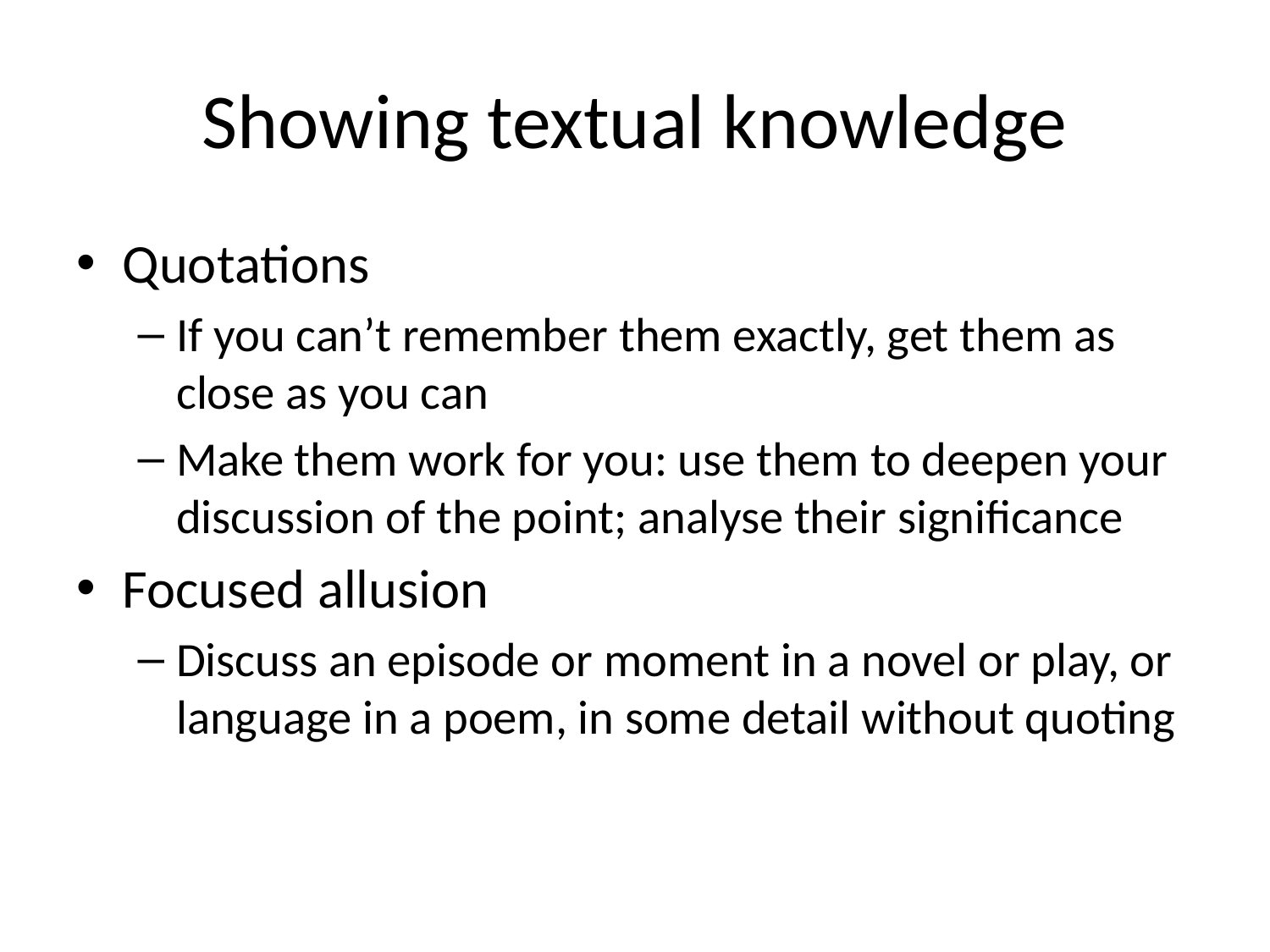

# Showing textual knowledge
Quotations
If you can’t remember them exactly, get them as close as you can
Make them work for you: use them to deepen your discussion of the point; analyse their significance
Focused allusion
Discuss an episode or moment in a novel or play, or language in a poem, in some detail without quoting